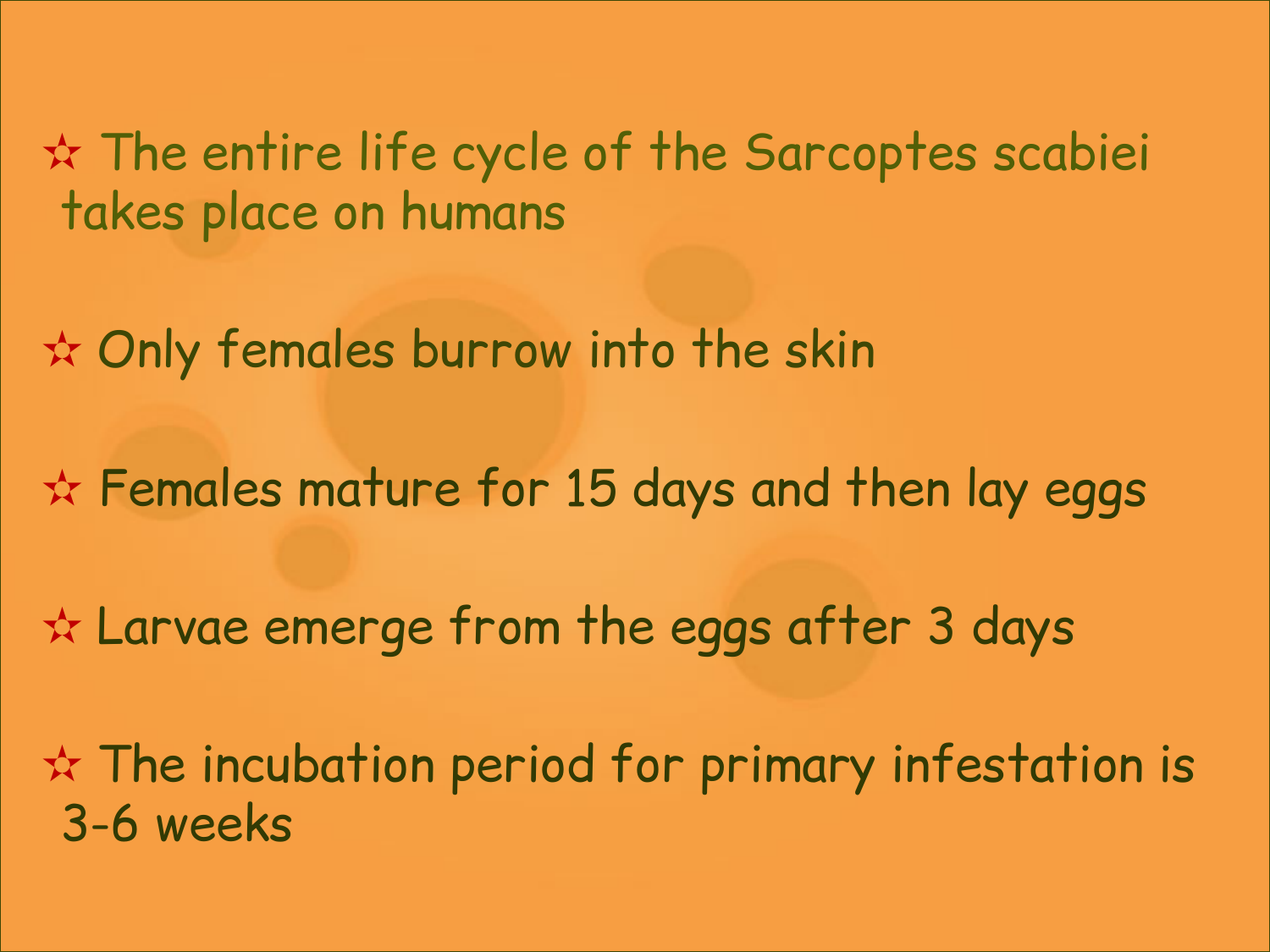

✫ The entire life cycle of the Sarcoptes scabiei takes place on humans

  ✫ Only females burrow into the skin

  ✫ Females mature for 15 days and then lay eggs

  ✫ Larvae emerge from the eggs after 3 days

  ✫ The incubation period for primary infestation is 3-6 weeks

#